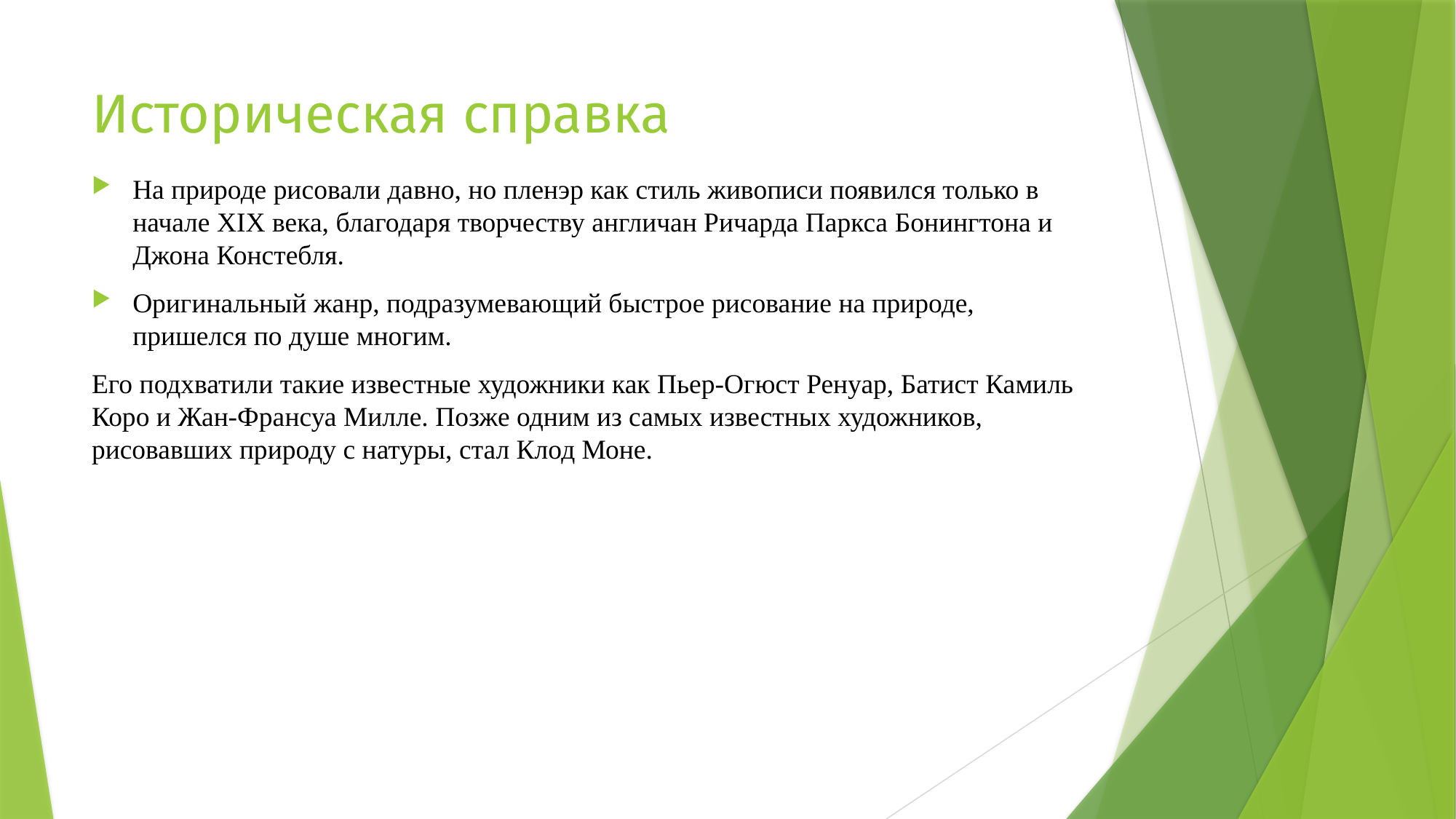

# Историческая справка
На природе рисовали давно, но пленэр как стиль живописи появился только в начале XIX века, благодаря творчеству англичан Ричарда Паркса Бонингтона и Джона Констебля.
Оригинальный жанр, подразумевающий быстрое рисование на природе, пришелся по душе многим.
Его подхватили такие известные художники как Пьер-Огюст Ренуар, Батист Камиль Коро и Жан-Франсуа Милле. Позже одним из самых известных художников, рисовавших природу с натуры, стал Клод Моне.